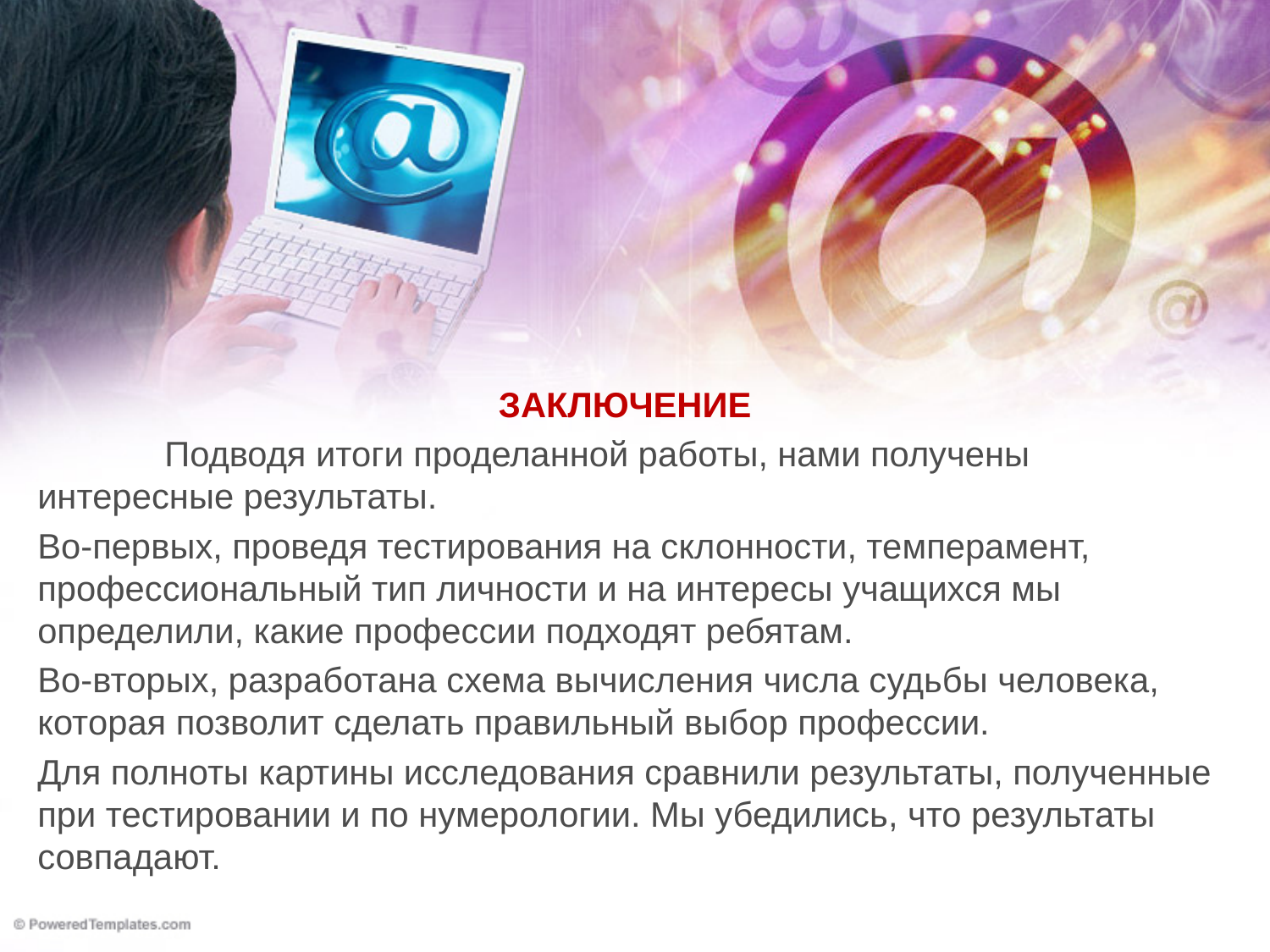

#
ЗАКЛЮЧЕНИЕ
	Подводя итоги проделанной работы, нами получены интересные результаты.
Во-первых, проведя тестирования на склонности, темперамент, профессиональный тип личности и на интересы учащихся мы определили, какие профессии подходят ребятам.
Во-вторых, разработана схема вычисления числа судьбы человека, которая позволит сделать правильный выбор профессии.
Для полноты картины исследования сравнили результаты, полученные при тестировании и по нумерологии. Мы убедились, что результаты совпадают.